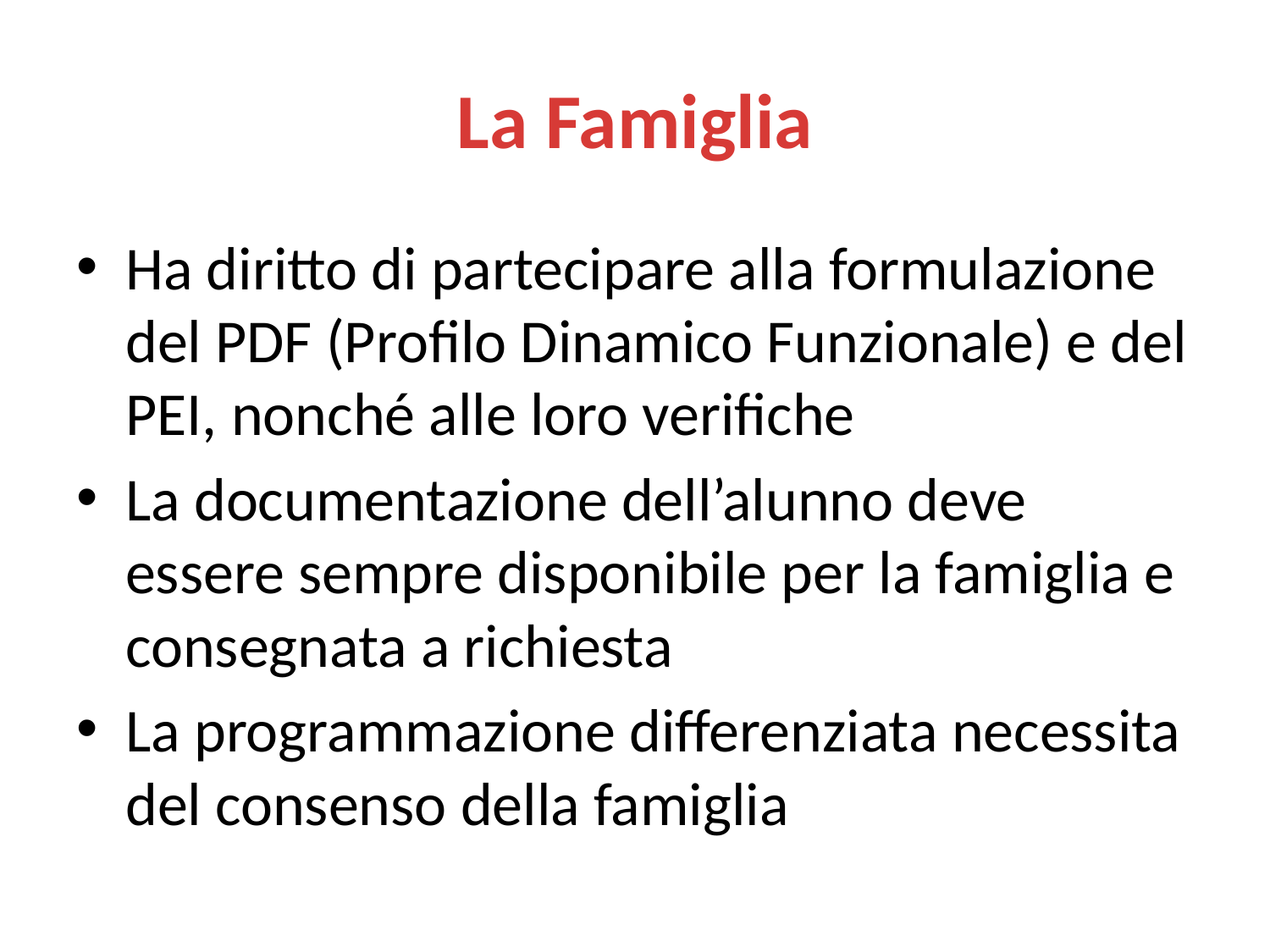

# La Famiglia
Ha diritto di partecipare alla formulazione del PDF (Profilo Dinamico Funzionale) e del PEI, nonché alle loro verifiche
La documentazione dell’alunno deve essere sempre disponibile per la famiglia e consegnata a richiesta
La programmazione differenziata necessita del consenso della famiglia